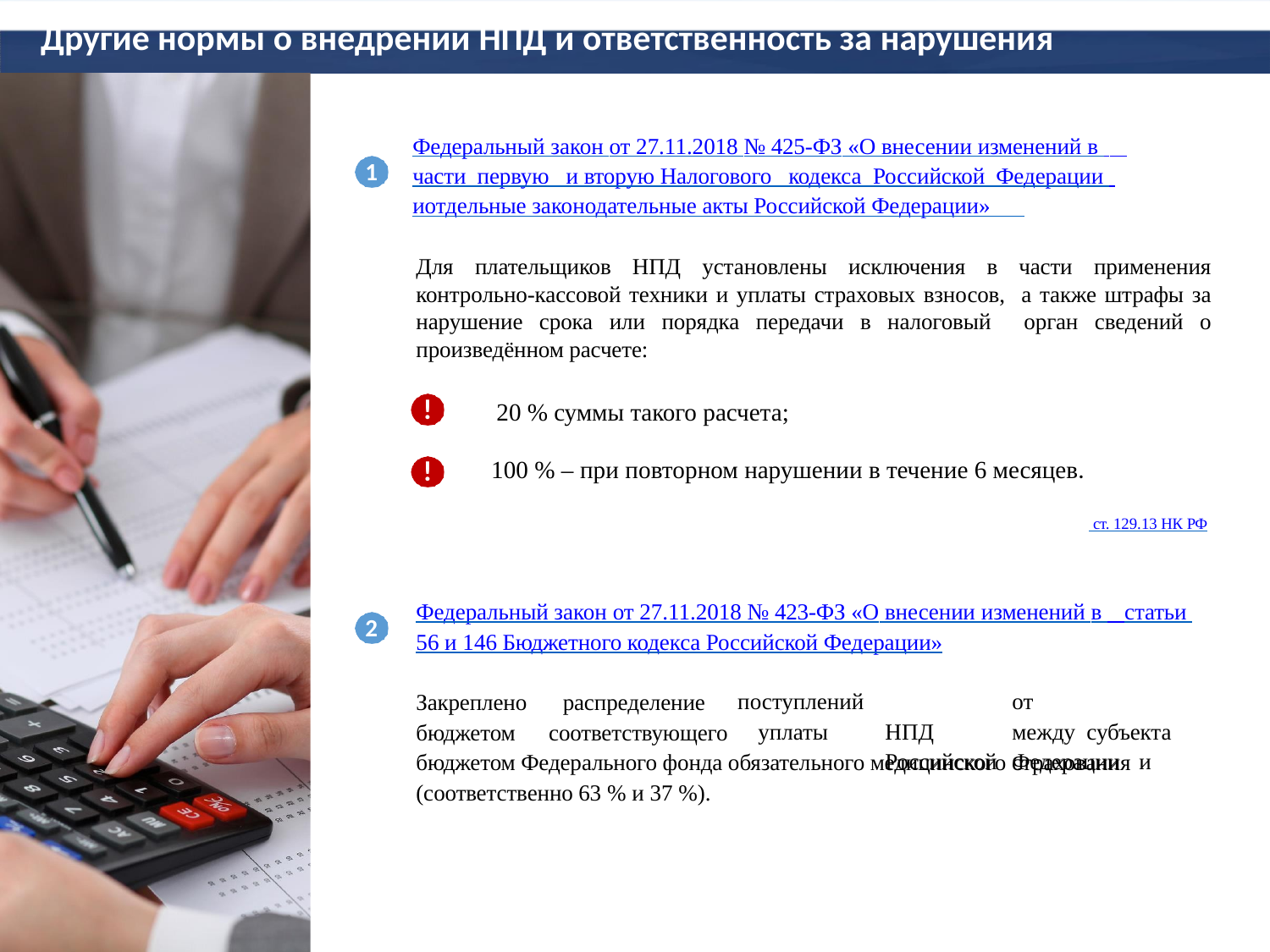

# Другие нормы о внедрении НПД и ответственность за нарушения

Федеральный закон от 27.11.2018 № 425-ФЗ «О внесении изменений в 	    части  первую   и вторую Налогового   кодекса  Российской  Федерации 	 иотдельные законодательные акты Российской Федерации»
1

Для плательщиков НПД установлены исключения в части применения контрольно-кассовой техники и уплаты страховых взносов,  а также штрафы за нарушение срока или порядка передачи в налоговый  орган сведений о произведённом расчете:
!

20 % суммы такого расчета;
!
100 % – при повторном нарушении в течение 6 месяцев.

 ст. 129.13 НК РФ
Федеральный закон от 27.11.2018 № 423-ФЗ «О внесении изменений в 	   статьи 56 и 146 Бюджетного кодекса Российской Федерации»
2

поступлений		от	уплаты	НПД	между  субъекта	Российской	Федерации	и
Закреплено	распределение
бюджетом	соответствующего
бюджетом Федерального фонда обязательного медицинского страхования
(соответственно 63 % и 37 %).